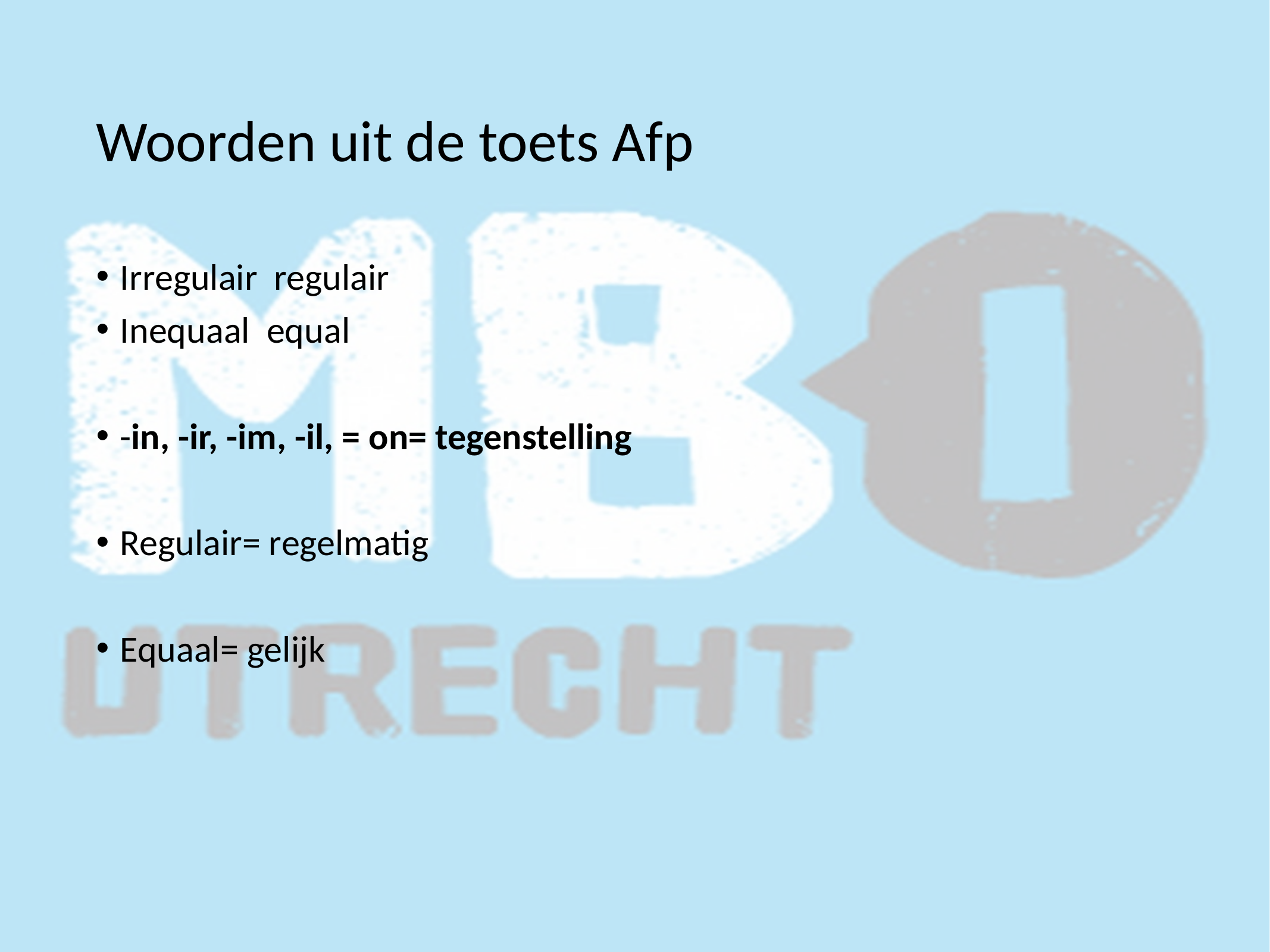

# Woorden uit de toets Afp
Irregulair  regulair
Inequaal  equal

-in, -ir, -im, -il, = on= tegenstelling

Regulair= regelmatig

Equaal= gelijk